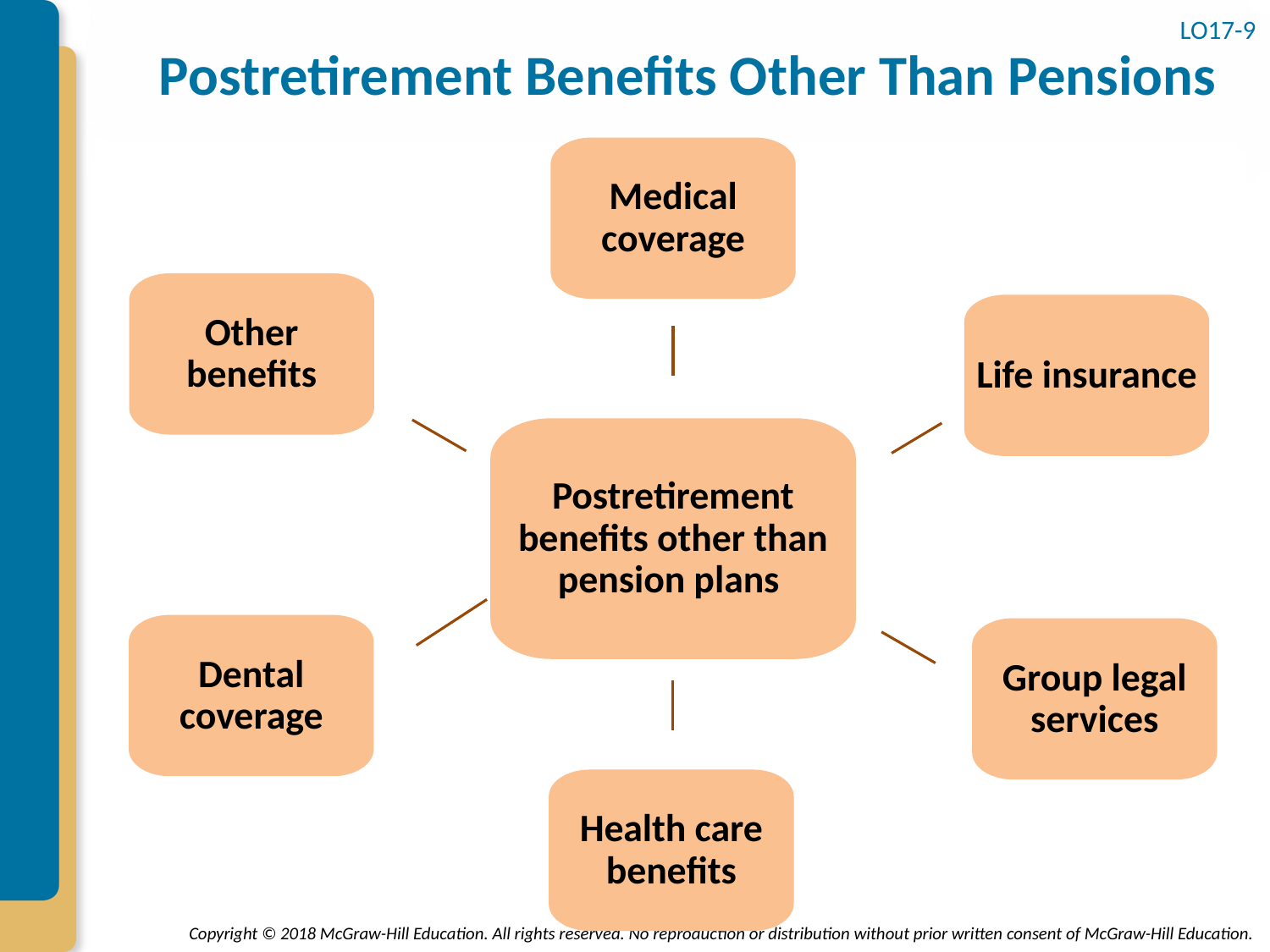

# Postretirement Benefits Other Than Pensions
LO17-9
Medical coverage
Other benefits
Life insurance

Postretirement benefits other than pension plans

Dental coverage
Group legal services

Health care benefits